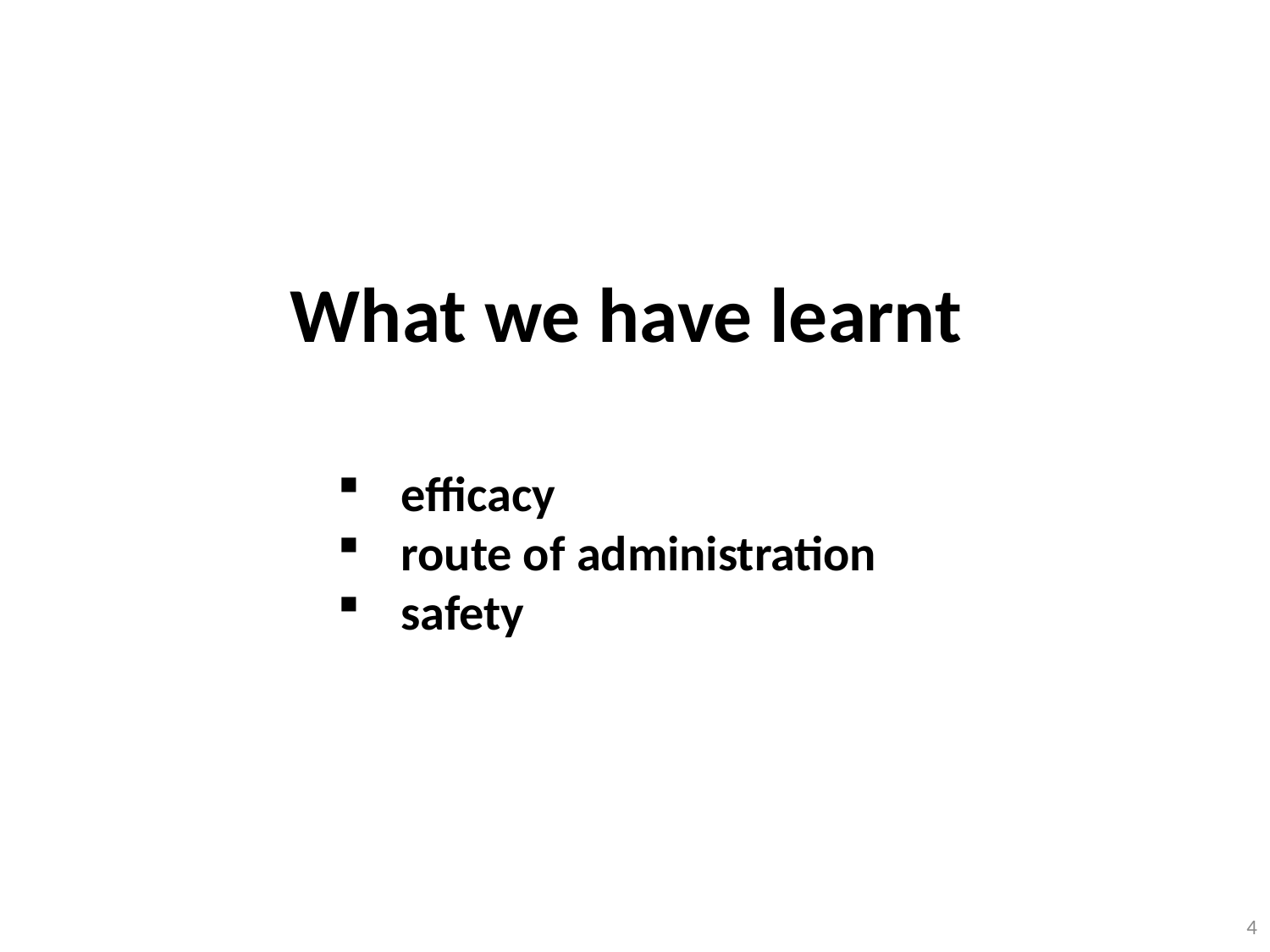

# What we have learnt
efficacy
route of administration
safety
4